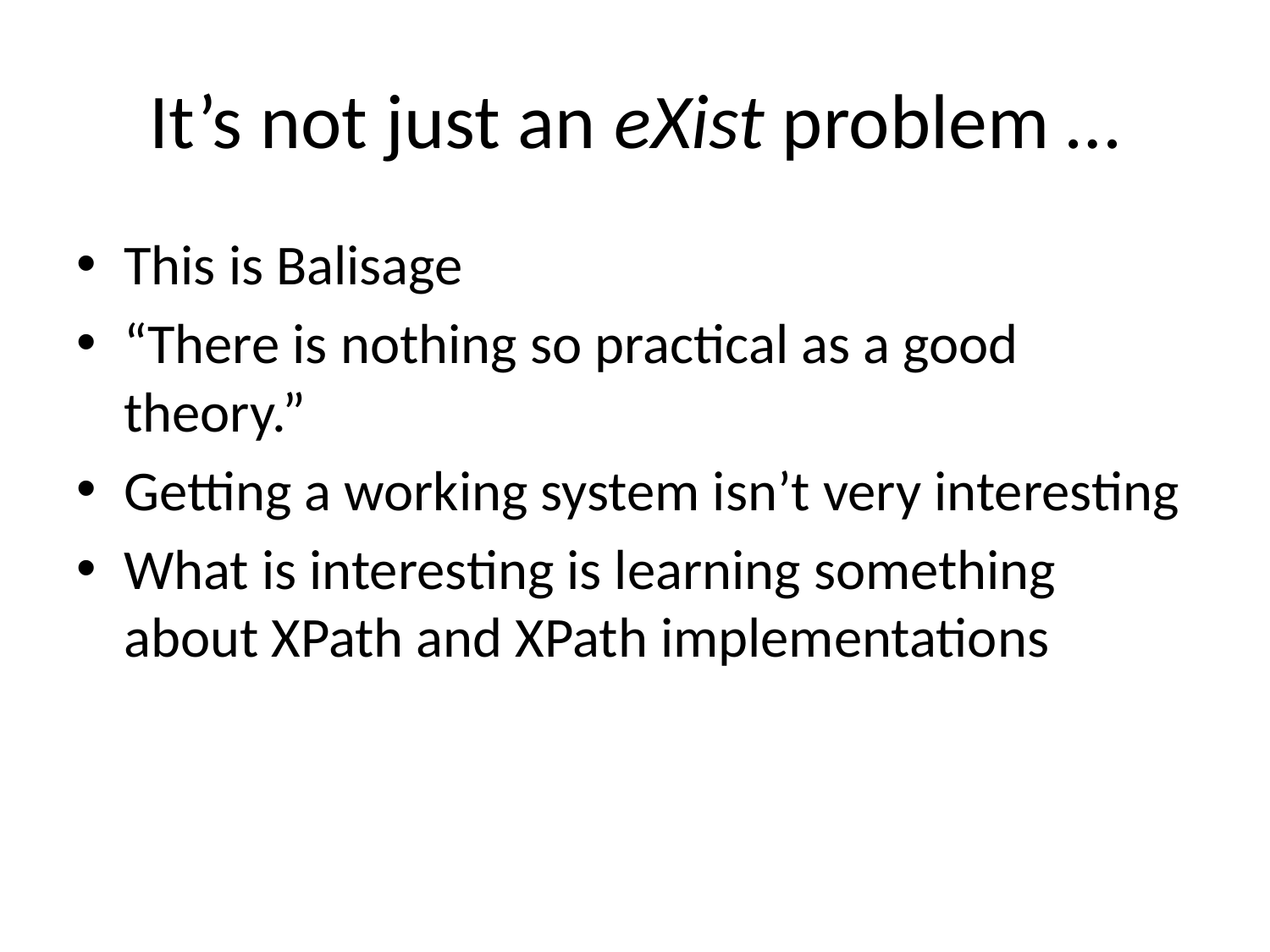

# It’s not just an eXist problem …
This is Balisage
“There is nothing so practical as a good theory.”
Getting a working system isn’t very interesting
What is interesting is learning something about XPath and XPath implementations